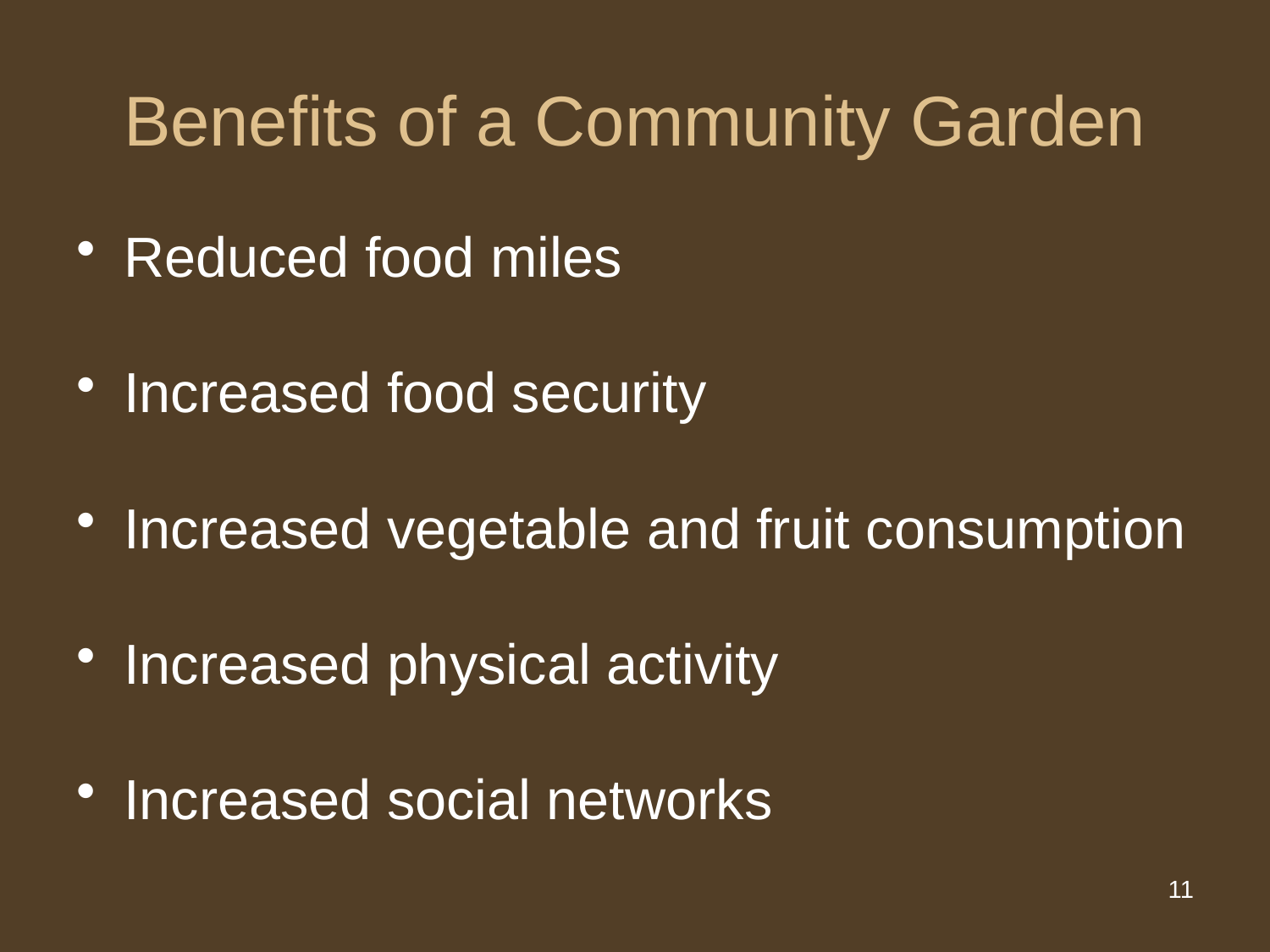

Benefits of a Community Garden
Reduced food miles
Increased food security
Increased vegetable and fruit consumption
Increased physical activity
Increased social networks
11